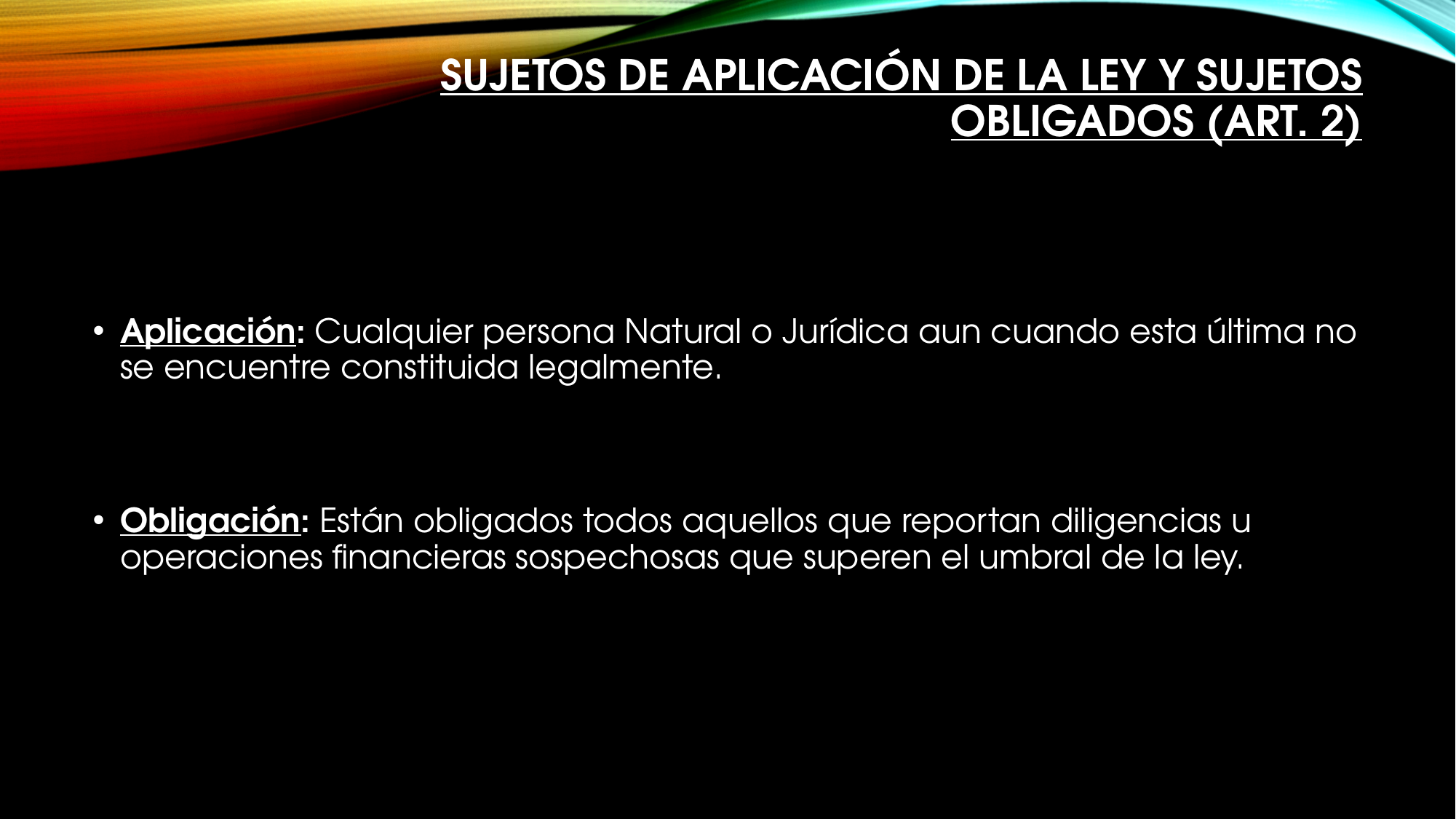

# Sujetos de aplicación de la Ley y sujetos obligados (Art. 2)

Aplicación: Cualquier persona Natural o Jurídica aun cuando esta última no se encuentre constituida legalmente.

Obligación: Están obligados todos aquellos que reportan diligencias u operaciones financieras sospechosas que superen el umbral de la ley.